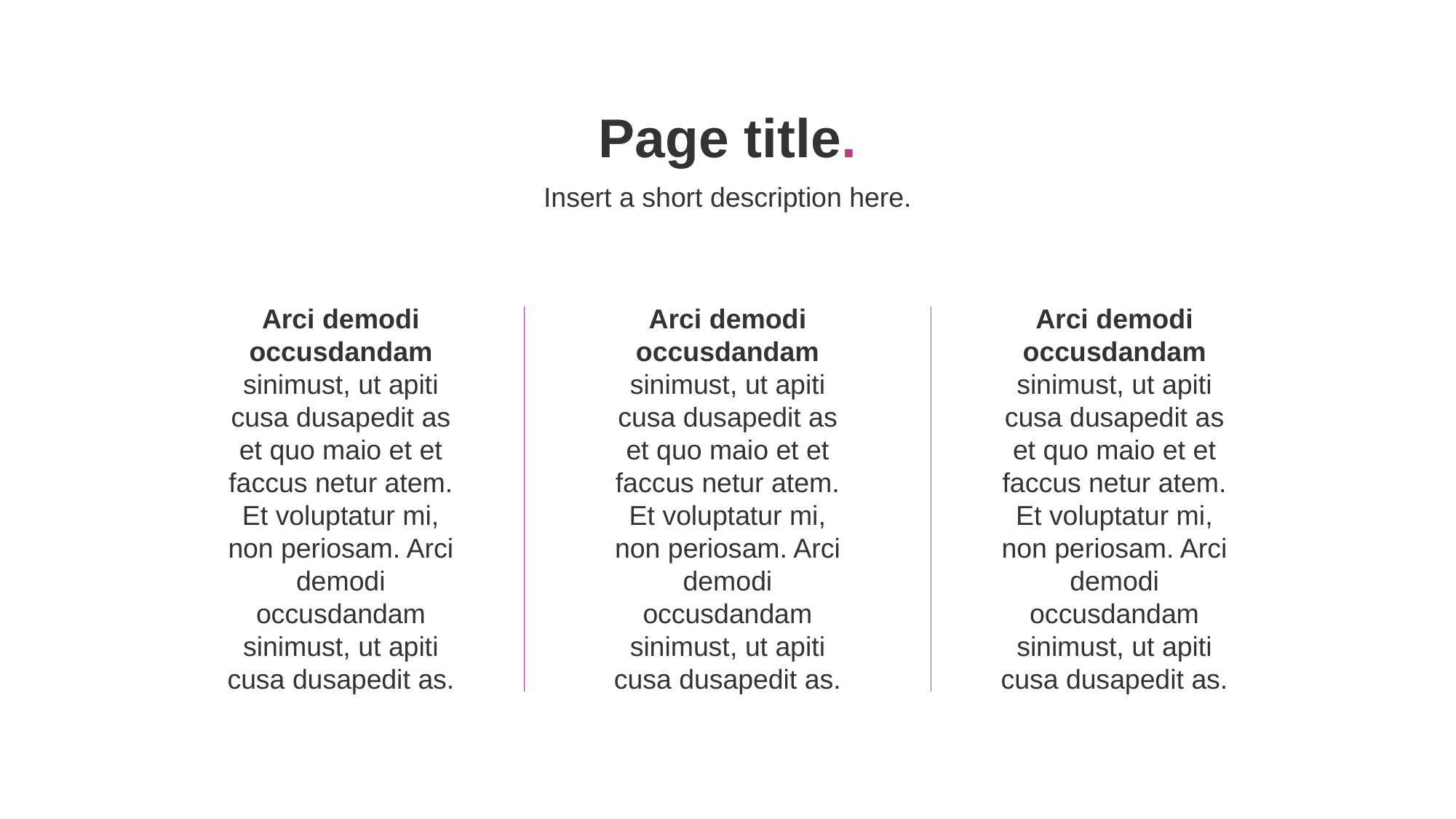

Page title.
Insert a short description here.
Arci demodi occusdandam sinimust, ut apiti cusa dusapedit as et quo maio et et faccus netur atem. Et voluptatur mi, non periosam. Arci demodi occusdandam sinimust, ut apiti cusa dusapedit as.
Arci demodi occusdandam sinimust, ut apiti cusa dusapedit as et quo maio et et faccus netur atem. Et voluptatur mi, non periosam. Arci demodi occusdandam sinimust, ut apiti cusa dusapedit as.
Arci demodi occusdandam sinimust, ut apiti cusa dusapedit as et quo maio et et faccus netur atem. Et voluptatur mi, non periosam. Arci demodi occusdandam sinimust, ut apiti cusa dusapedit as.